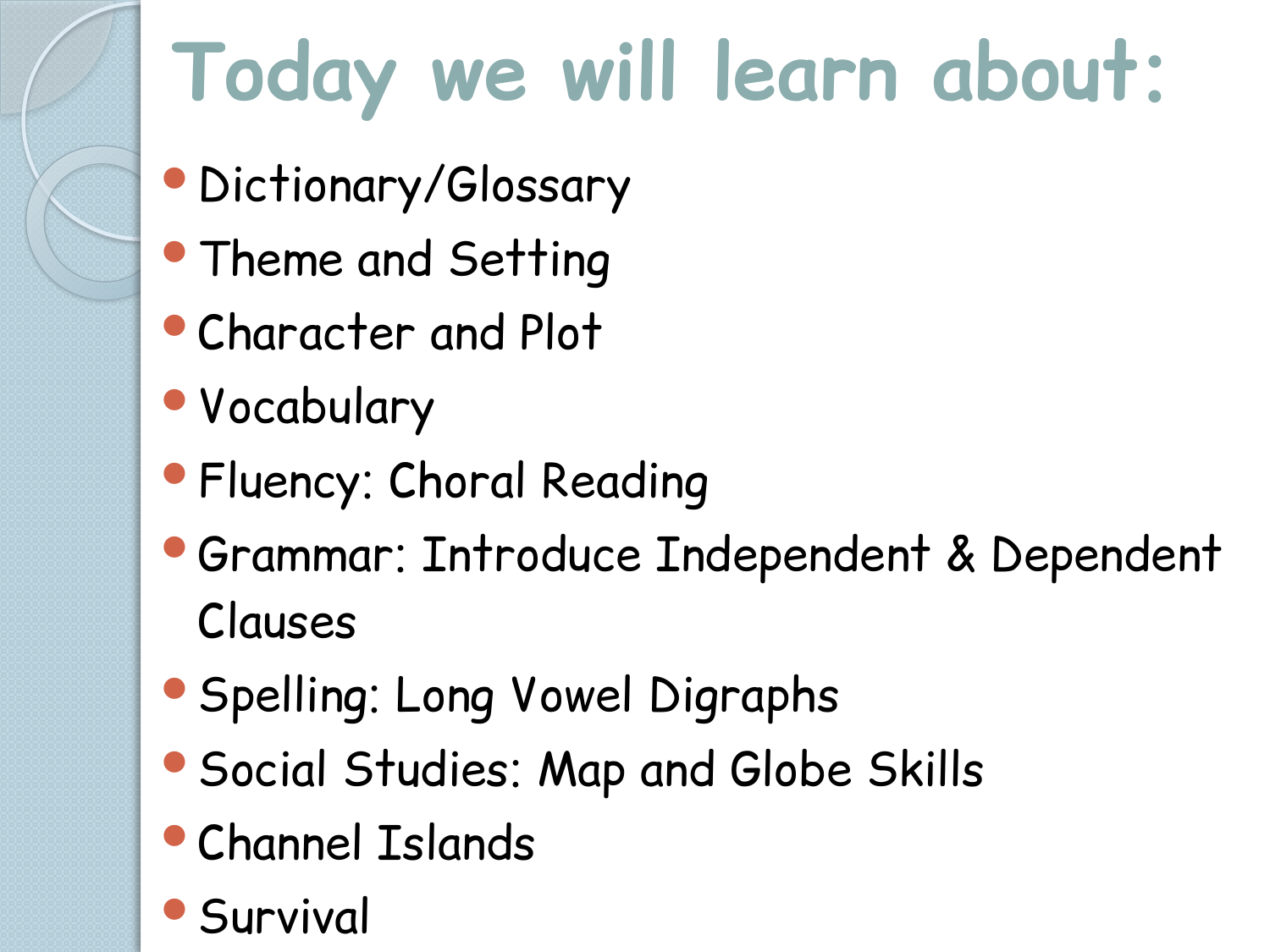

# Today we will learn about:
Dictionary/Glossary
Theme and Setting
Character and Plot
Vocabulary
Fluency: Choral Reading
Grammar: Introduce Independent & Dependent Clauses
Spelling: Long Vowel Digraphs
Social Studies: Map and Globe Skills
Channel Islands
Survival